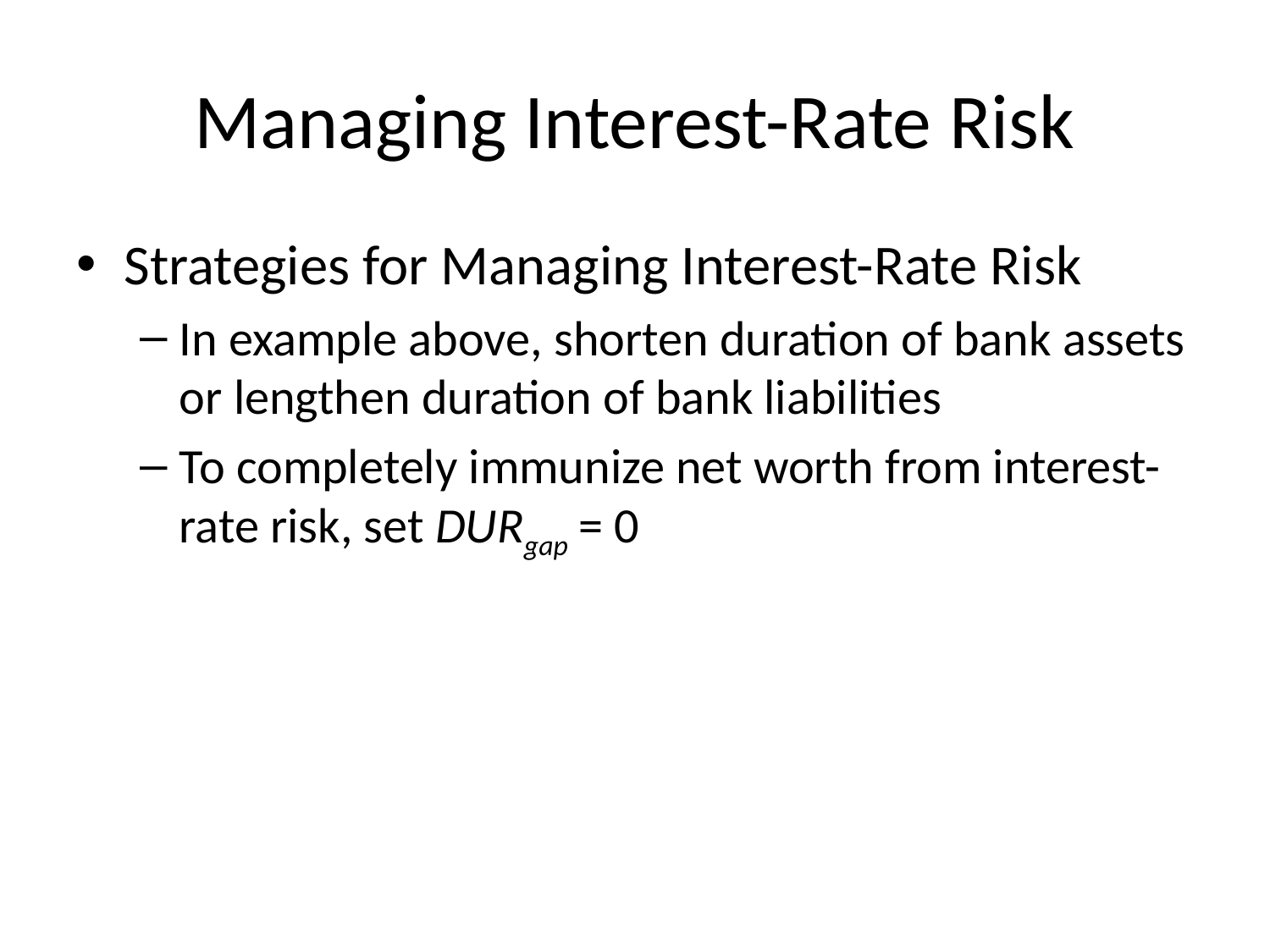

# Managing Interest-Rate Risk
Strategies for Managing Interest-Rate Risk
In example above, shorten duration of bank assets or lengthen duration of bank liabilities
To completely immunize net worth from interest-rate risk, set DURgap = 0